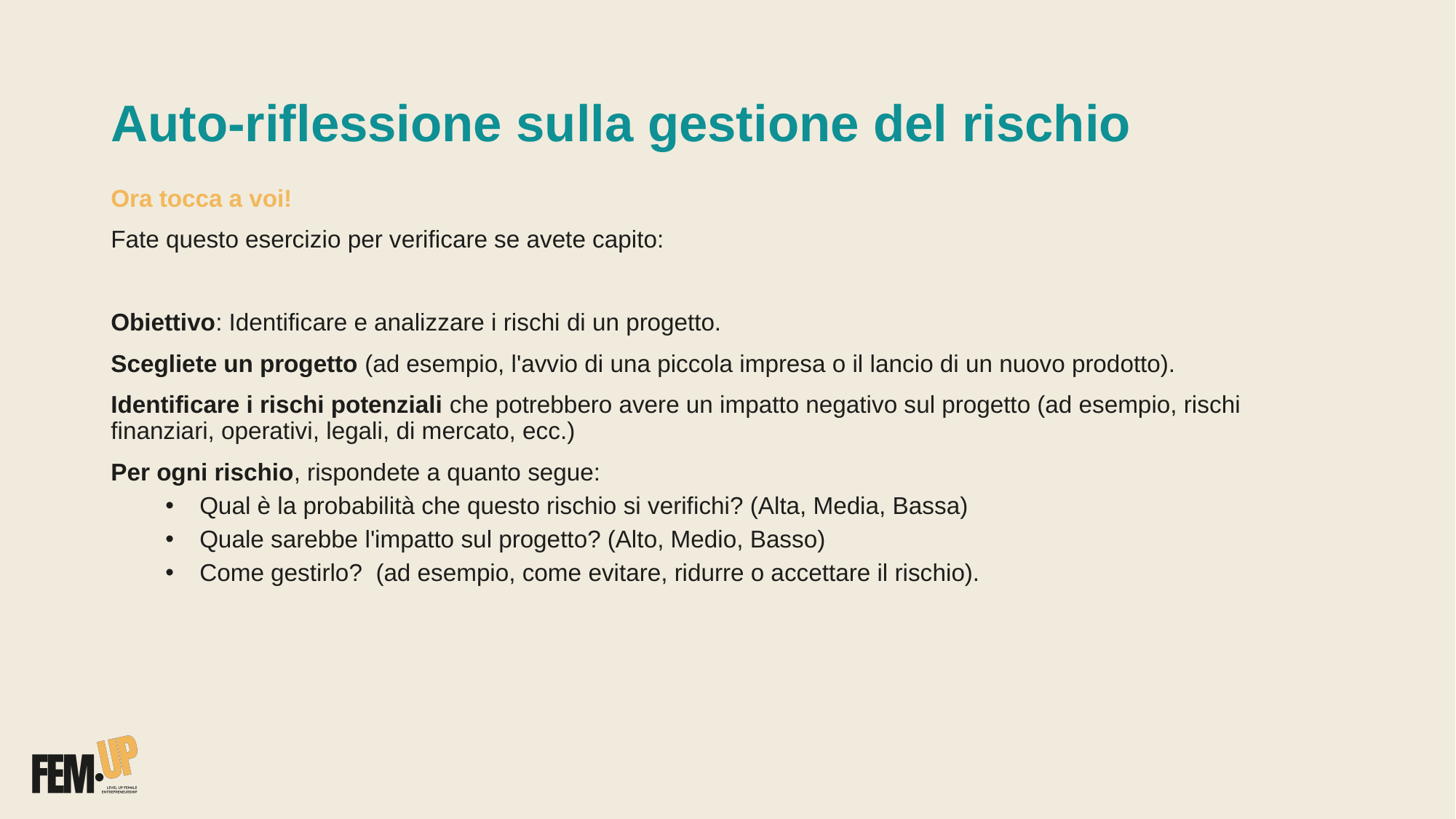

# Auto-riflessione sulla gestione del rischio
Ora tocca a voi!
Fate questo esercizio per verificare se avete capito:

Obiettivo: Identificare e analizzare i rischi di un progetto.
Scegliete un progetto (ad esempio, l'avvio di una piccola impresa o il lancio di un nuovo prodotto).
Identificare i rischi potenziali che potrebbero avere un impatto negativo sul progetto (ad esempio, rischi finanziari, operativi, legali, di mercato, ecc.)
Per ogni rischio, rispondete a quanto segue:
Qual è la probabilità che questo rischio si verifichi? (Alta, Media, Bassa)
Quale sarebbe l'impatto sul progetto? (Alto, Medio, Basso)
Come gestirlo?  (ad esempio, come evitare, ridurre o accettare il rischio).